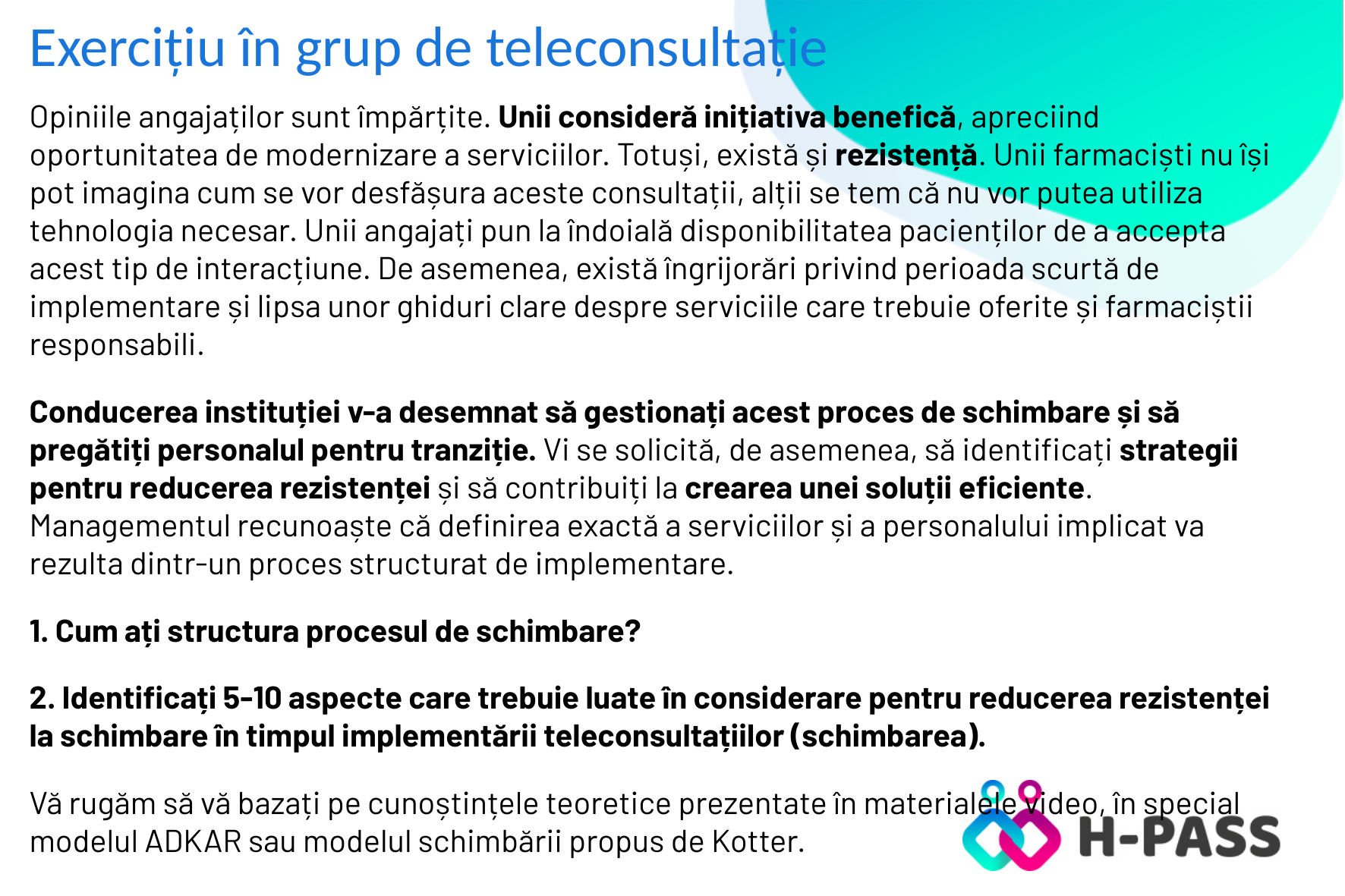

# Exercițiu în grup de teleconsultație
Opiniile angajaților sunt împărțite. Unii consideră inițiativa benefică, apreciind oportunitatea de modernizare a serviciilor. Totuși, există și rezistență. Unii farmaciști nu își pot imagina cum se vor desfășura aceste consultații, alții se tem că nu vor putea utiliza tehnologia necesar. Unii angajați pun la îndoială disponibilitatea pacienților de a accepta acest tip de interacțiune. De asemenea, există îngrijorări privind perioada scurtă de implementare și lipsa unor ghiduri clare despre serviciile care trebuie oferite și farmaciștii responsabili.
Conducerea instituției v-a desemnat să gestionați acest proces de schimbare și să pregătiți personalul pentru tranziție. Vi se solicită, de asemenea, să identificați strategii pentru reducerea rezistenței și să contribuiți la crearea unei soluții eficiente. Managementul recunoaște că definirea exactă a serviciilor și a personalului implicat va rezulta dintr-un proces structurat de implementare.
1. Cum ați structura procesul de schimbare?
2. Identificați 5-10 aspecte care trebuie luate în considerare pentru reducerea rezistenței la schimbare în timpul implementării teleconsultațiilor (schimbarea).
Vă rugăm să vă bazați pe cunoștințele teoretice prezentate în materialele video, în special modelul ADKAR sau modelul schimbării propus de Kotter.